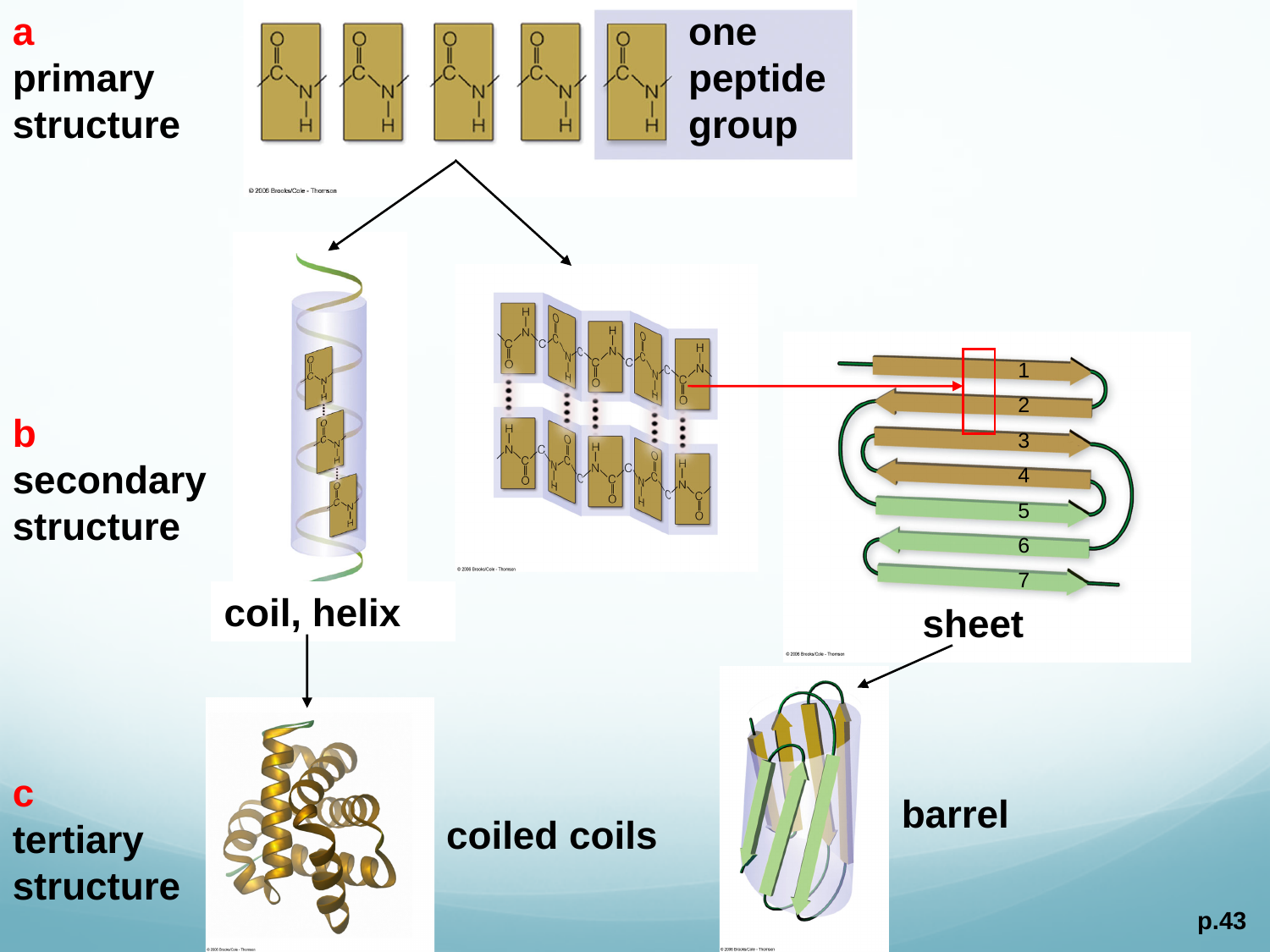

a
primary structure

one peptide group
#

1
2

b secondary
structure
3
4
5
6
7
coil, helix
sheet

c
tertiary
structure
barrel
coiled coils
p.43